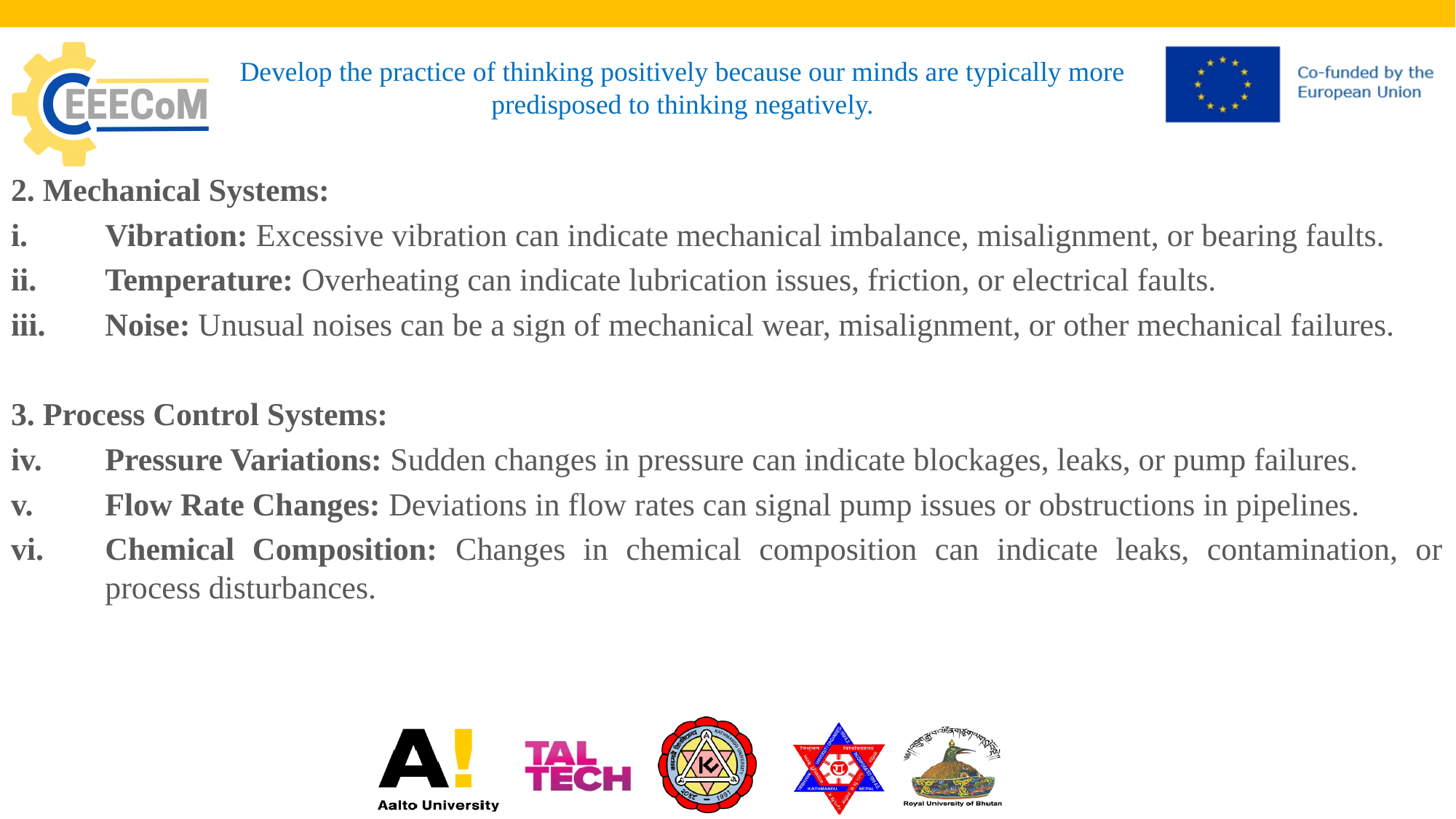

# Develop the practice of thinking positively because our minds are typically more predisposed to thinking negatively.
2. Mechanical Systems:
Vibration: Excessive vibration can indicate mechanical imbalance, misalignment, or bearing faults.
Temperature: Overheating can indicate lubrication issues, friction, or electrical faults.
Noise: Unusual noises can be a sign of mechanical wear, misalignment, or other mechanical failures.

3. Process Control Systems:
Pressure Variations: Sudden changes in pressure can indicate blockages, leaks, or pump failures.
Flow Rate Changes: Deviations in flow rates can signal pump issues or obstructions in pipelines.
Chemical Composition: Changes in chemical composition can indicate leaks, contamination, or process disturbances.